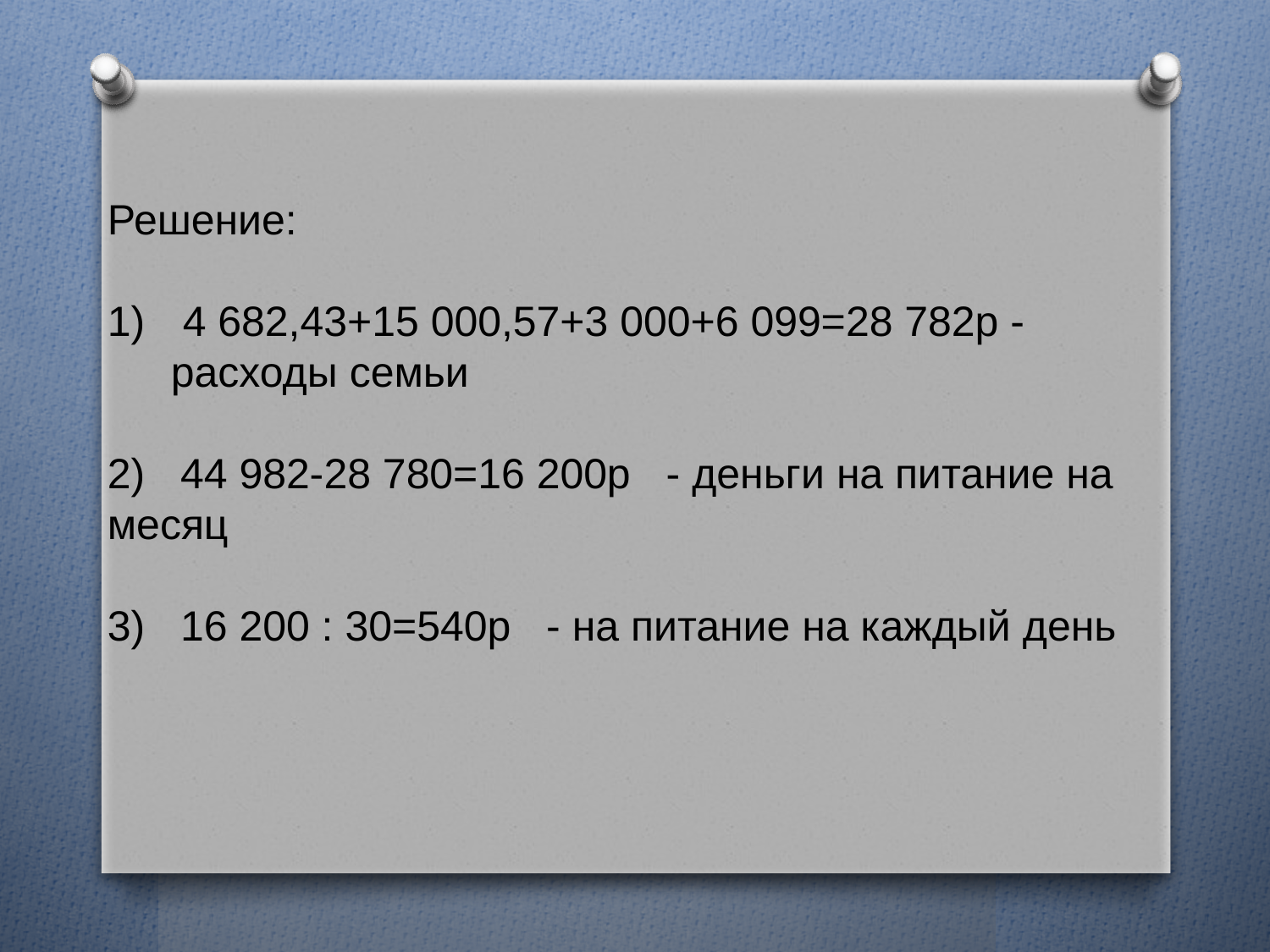

Решение:

 4 682,43+15 000,57+3 000+6 099=28 782р -  расходы семьи

2)   44 982-28 780=16 200р   - деньги на питание на месяц

3)   16 200 : 30=540р   - на питание на каждый день